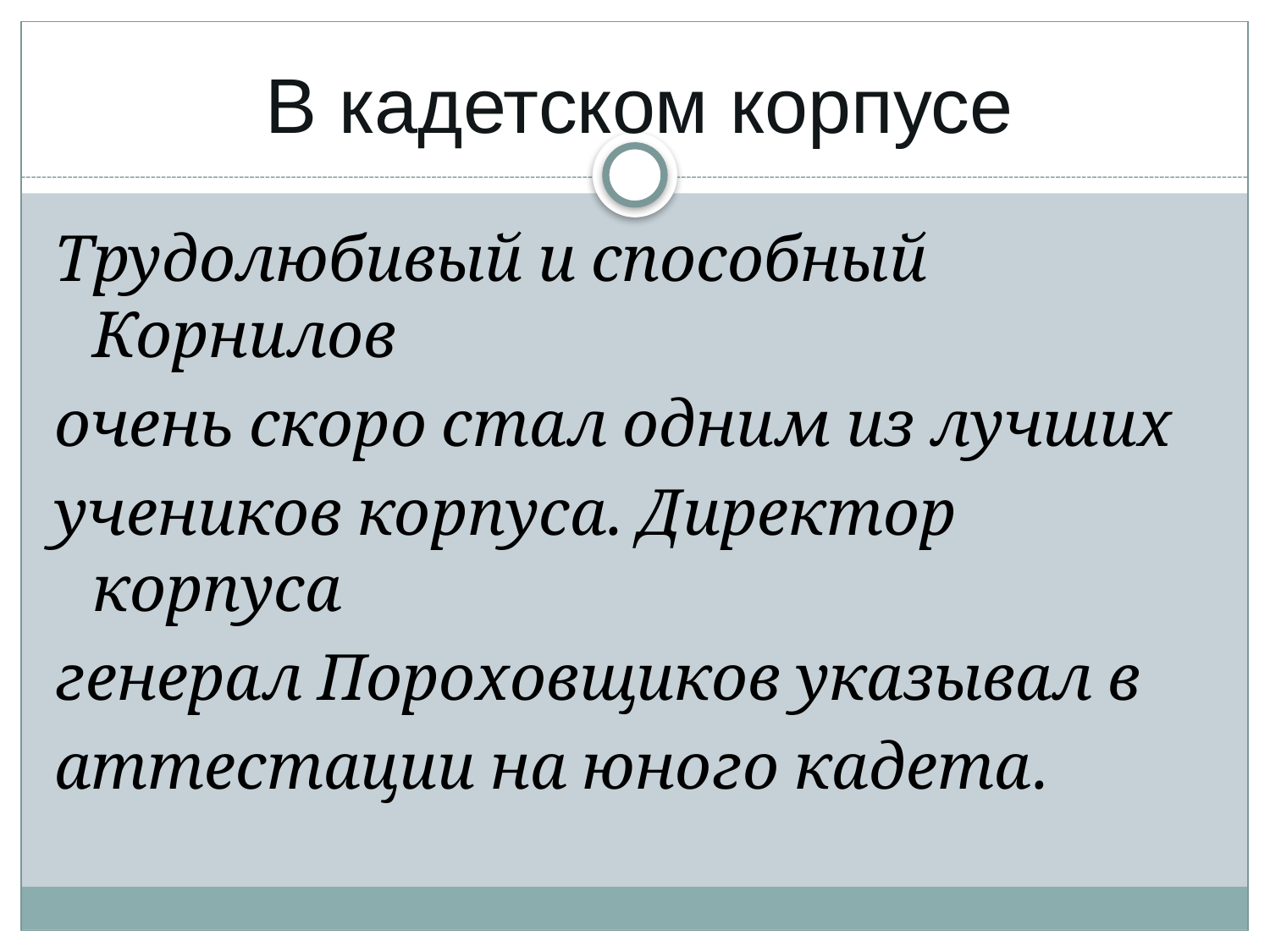

#
В кадетском корпусе
Трудолюбивый и способный Корнилов
очень скоро стал одним из лучших
учеников корпуса. Директор корпуса
генерал Пороховщиков указывал в
аттестации на юного кадета.